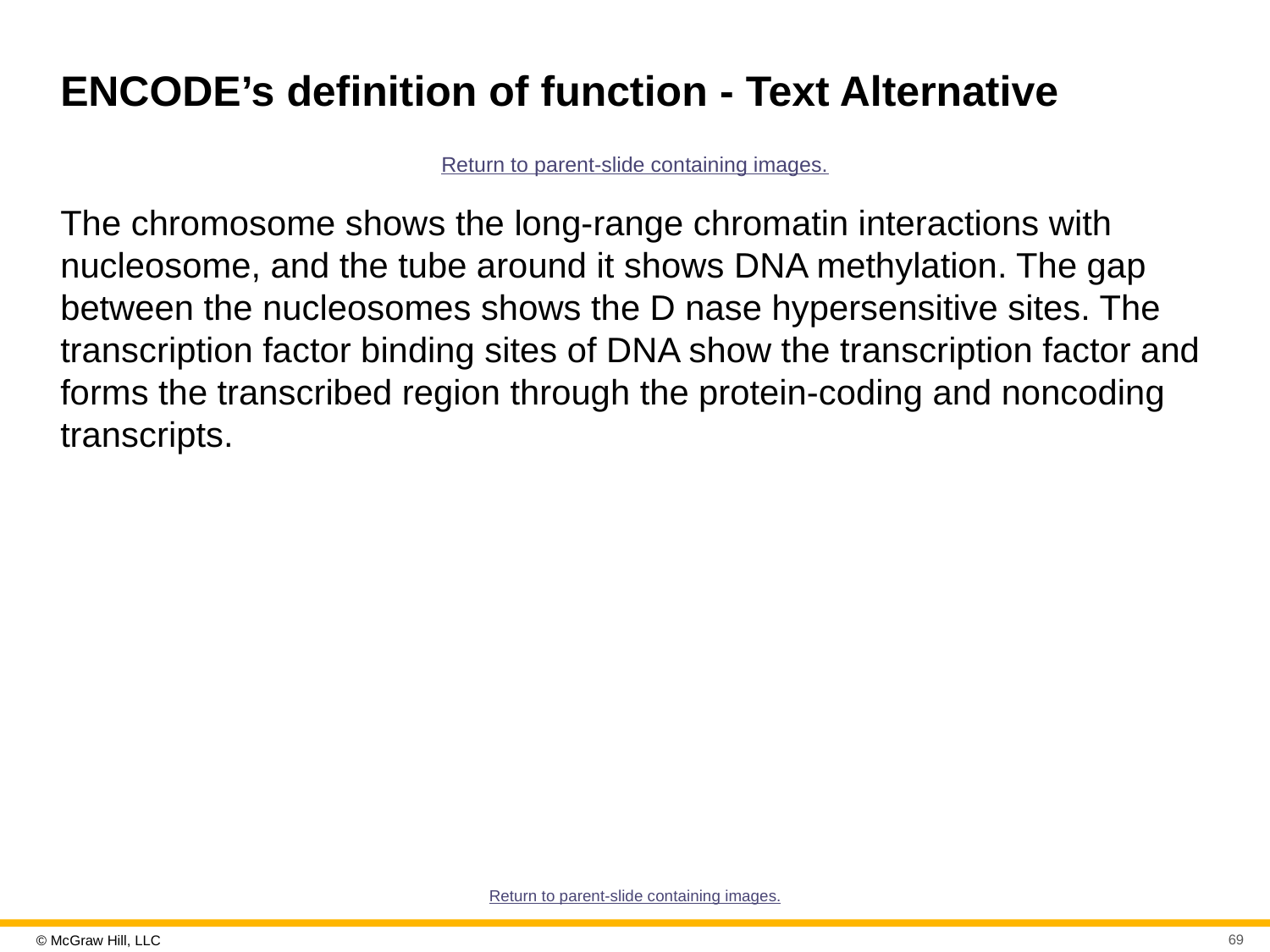

# ENCODE’s definition of function - Text Alternative
Return to parent-slide containing images.
The chromosome shows the long-range chromatin interactions with nucleosome, and the tube around it shows DNA methylation. The gap between the nucleosomes shows the D nase hypersensitive sites. The transcription factor binding sites of DNA show the transcription factor and forms the transcribed region through the protein-coding and noncoding transcripts.
Return to parent-slide containing images.
69